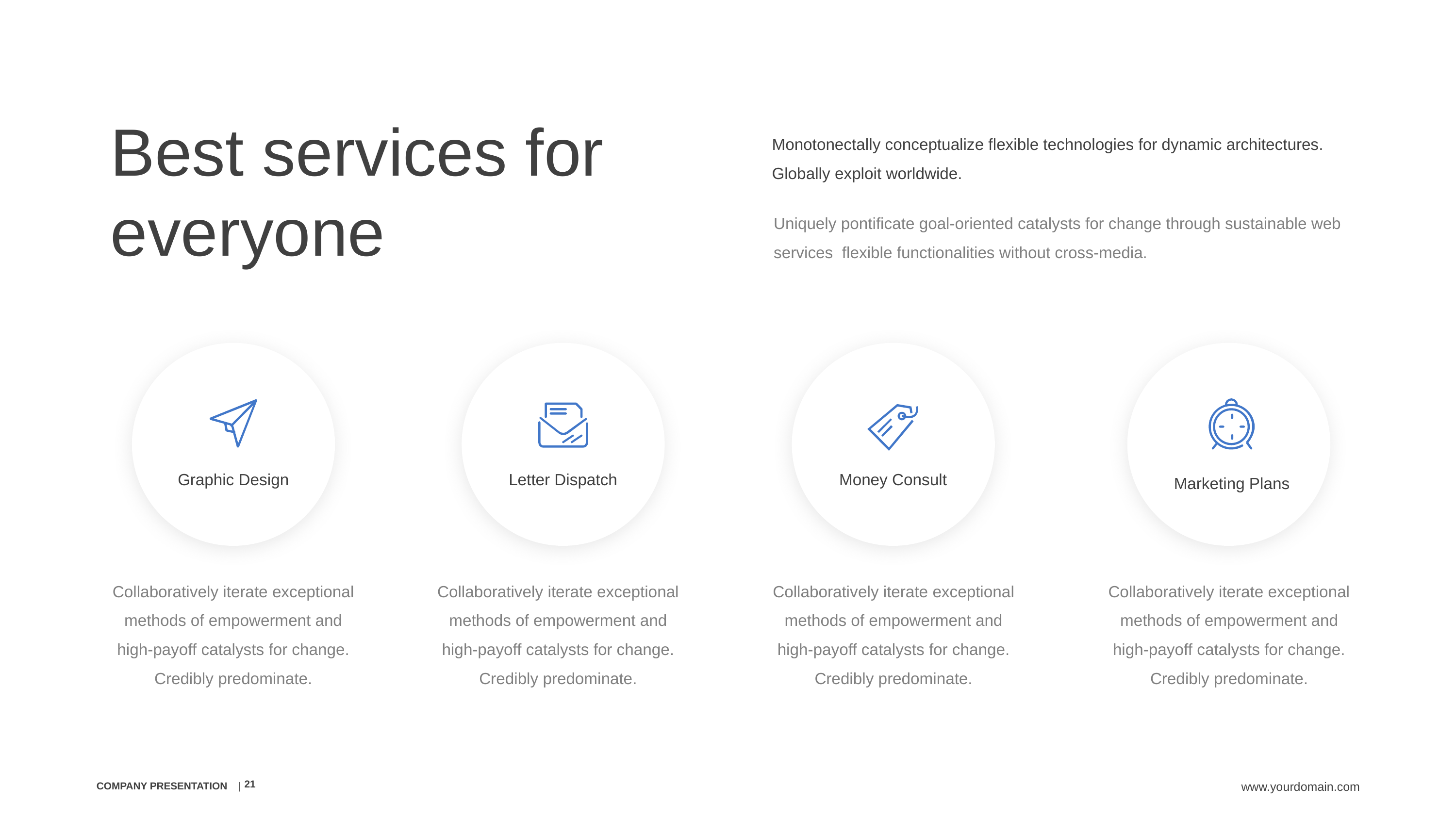

Best services for
everyone
Monotonectally conceptualize flexible technologies for dynamic architectures. Globally exploit worldwide.
Uniquely pontificate goal-oriented catalysts for change through sustainable web services  flexible functionalities without cross-media.

Graphic Design
Letter Dispatch
Money Consult
Marketing Plans
Collaboratively iterate exceptional methods of empowerment and high-payoff catalysts for change. Credibly predominate.
Collaboratively iterate exceptional methods of empowerment and high-payoff catalysts for change. Credibly predominate.
Collaboratively iterate exceptional methods of empowerment and high-payoff catalysts for change. Credibly predominate.
Collaboratively iterate exceptional methods of empowerment and high-payoff catalysts for change. Credibly predominate.